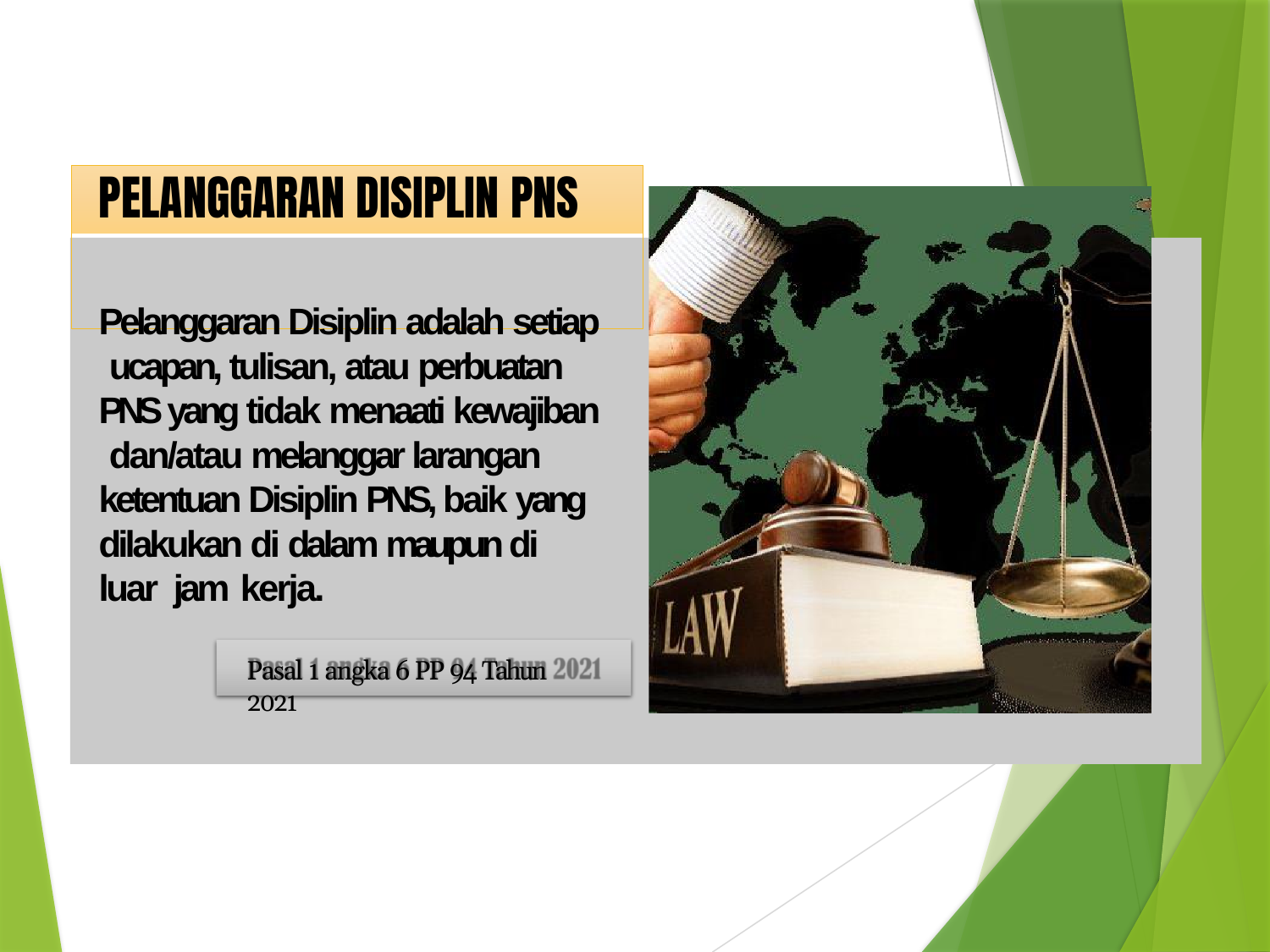

# PELANGGARAN DISIPLIN PNS

Pelanggaran Disiplin adalah setiap  ucapan, tulisan, atau perbuatan  PNS yang tidak menaati kewajiban  dan/atau melanggar larangan  ketentuan Disiplin PNS, baik yang  dilakukan di dalam maupun di luar  jam kerja.

Pasal 1 angka 6 PP 94 Tahun 2021